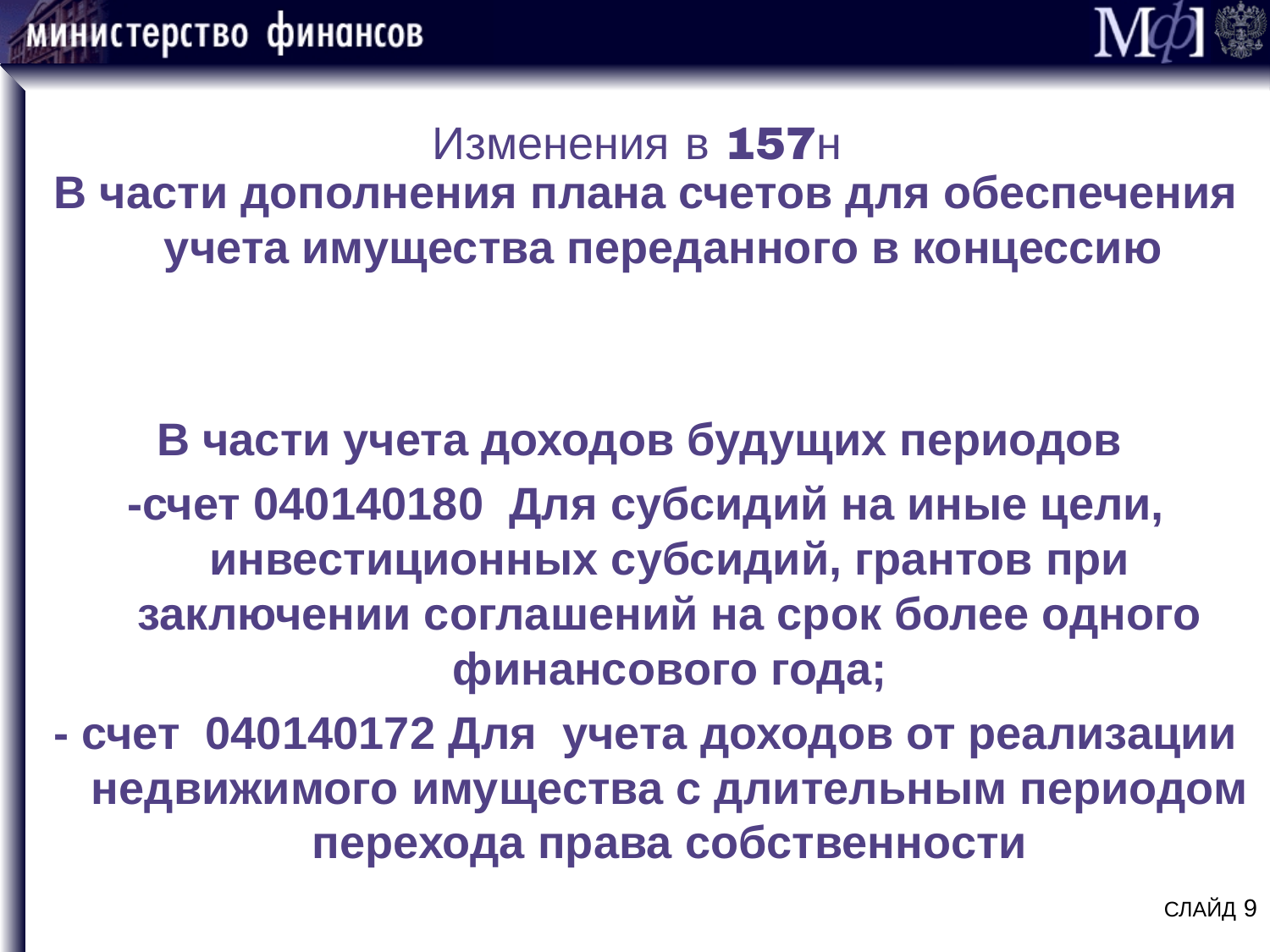

# Изменения в 157н
В части дополнения плана счетов для обеспечения учета имущества переданного в концессию

В части учета доходов будущих периодов
-счет 040140180  Для субсидий на иные цели, инвестиционных субсидий, грантов при заключении соглашений на срок более одного финансового года;
- счет  040140172 Для  учета доходов от реализации недвижимого имущества с длительным периодом перехода права собственности

СЛАЙД 9